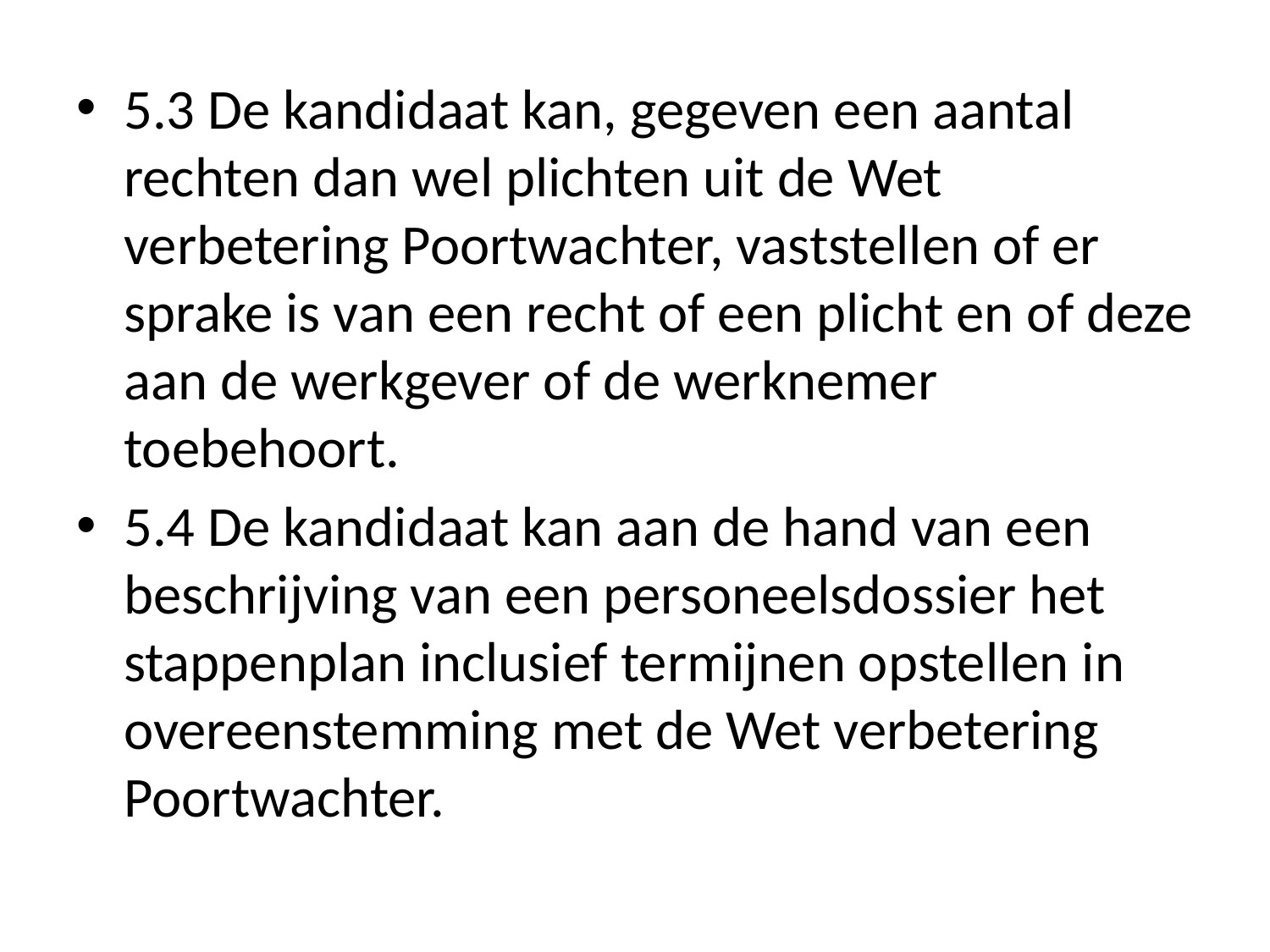

5.3 De kandidaat kan, gegeven een aantal rechten dan wel plichten uit de Wet verbetering Poortwachter, vaststellen of er sprake is van een recht of een plicht en of deze aan de werkgever of de werknemer toebehoort.
5.4 De kandidaat kan aan de hand van een beschrijving van een personeelsdossier het stappenplan inclusief termijnen opstellen in overeenstemming met de Wet verbetering Poortwachter.